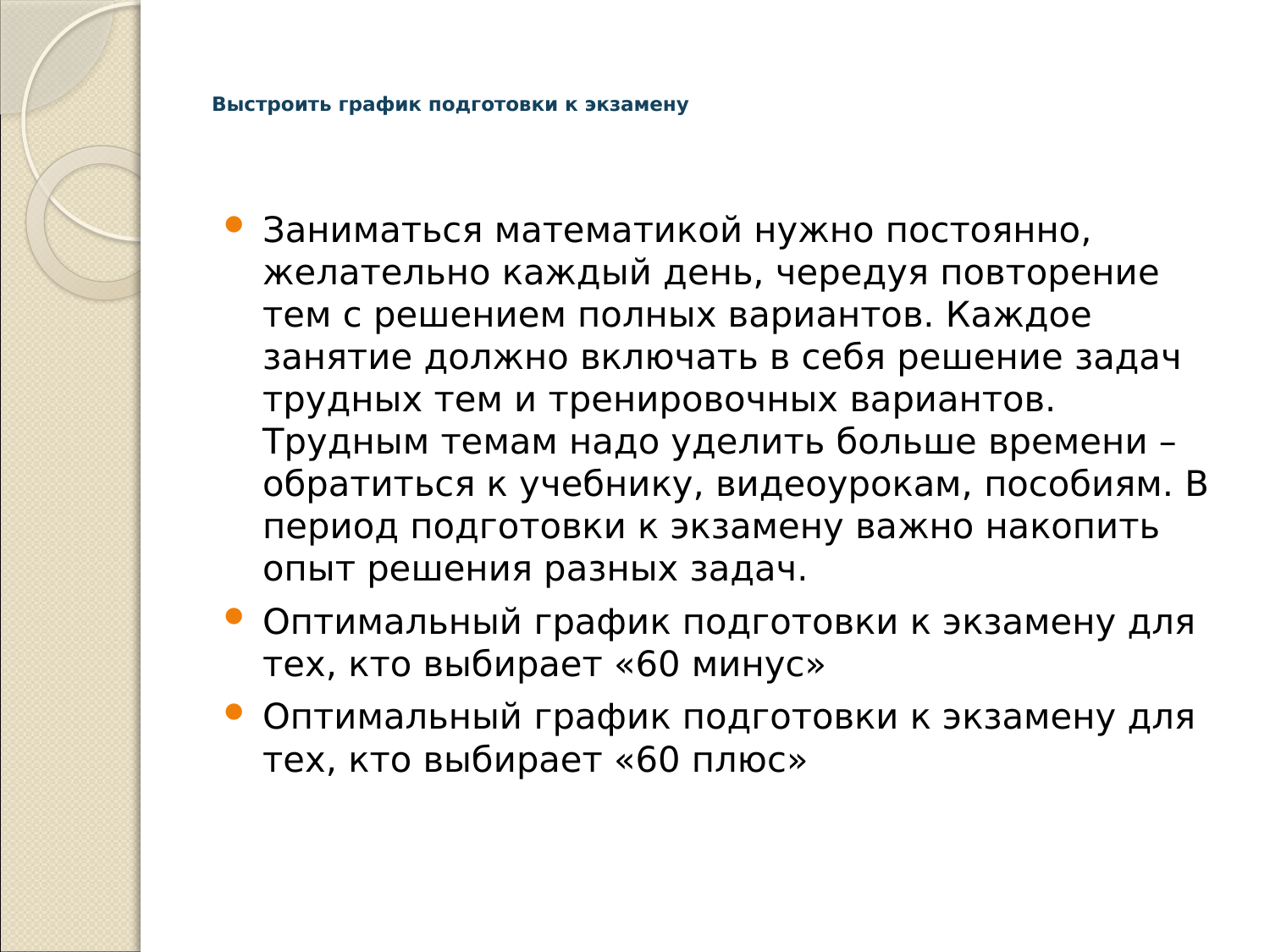

# Выстроить график подготовки к экзамену
Заниматься математикой нужно постоянно, желательно каждый день, чередуя повторение тем с решением полных вариантов. Каждое занятие должно включать в себя решение задач трудных тем и тренировочных вариантов. Трудным темам надо уделить больше времени – обратиться к учебнику, видеоурокам, пособиям. В период подготовки к экзамену важно накопить опыт решения разных задач.
Оптимальный график подготовки к экзамену для тех, кто выбирает «60 минус»
Оптимальный график подготовки к экзамену для тех, кто выбирает «60 плюс»